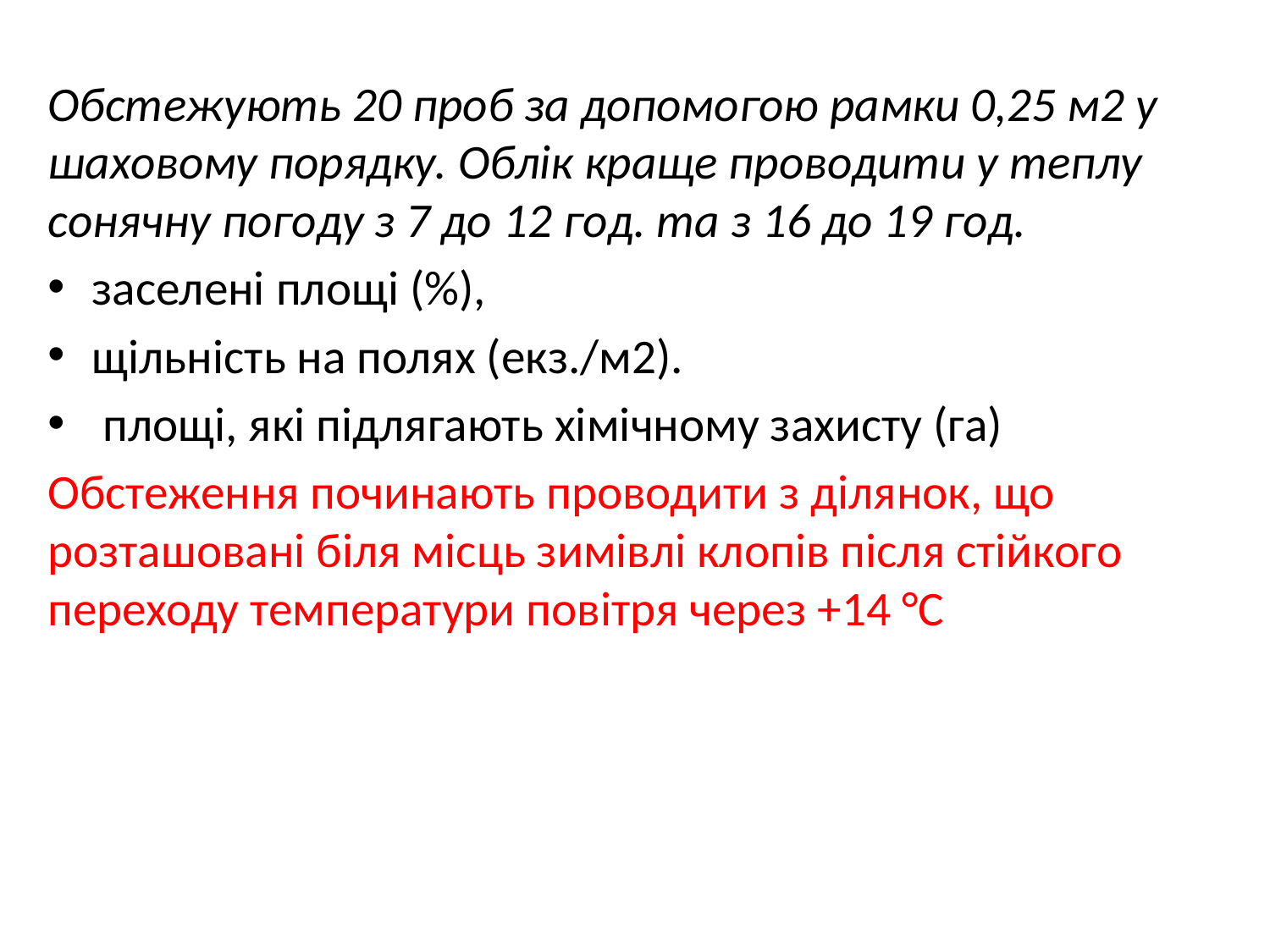

Обстежують 20 проб за допомогою рамки 0,25 м2 у шаховому порядку. Облік краще проводити у теплу сонячну погоду з 7 до 12 год. та з 16 до 19 год.
заселені площі (%),
щільність на полях (екз./м2).
 площі, які підлягають хімічному захисту (га)
Обстеження починають проводити з ділянок, що розташовані біля місць зимівлі клопів після стійкого переходу температури повітря через +14 °С